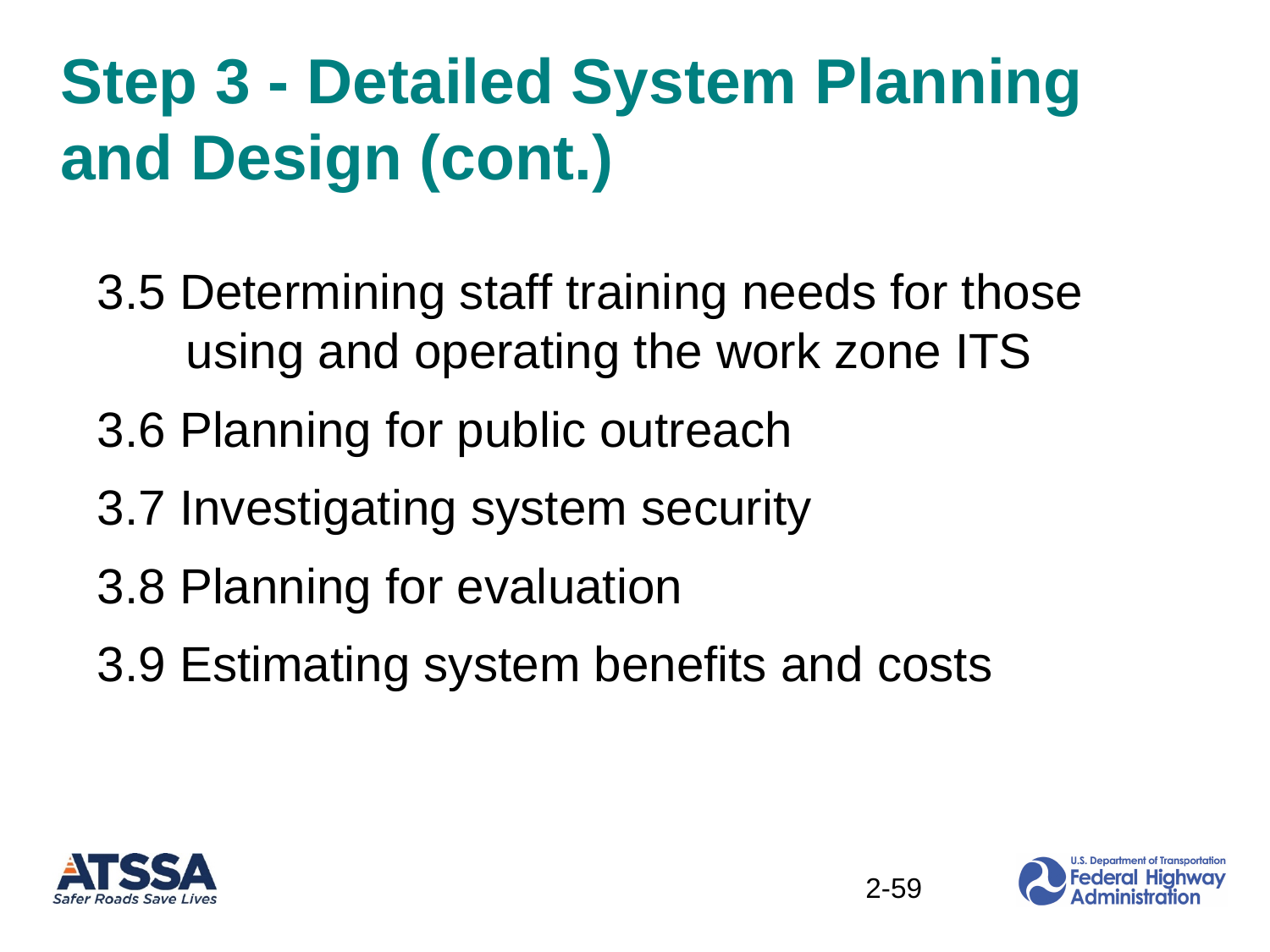

# Step 3 - Detailed System Planning and Design (cont.)
3.5 Determining staff training needs for those using and operating the work zone ITS
3.6 Planning for public outreach
3.7 Investigating system security
3.8 Planning for evaluation
3.9 Estimating system benefits and costs